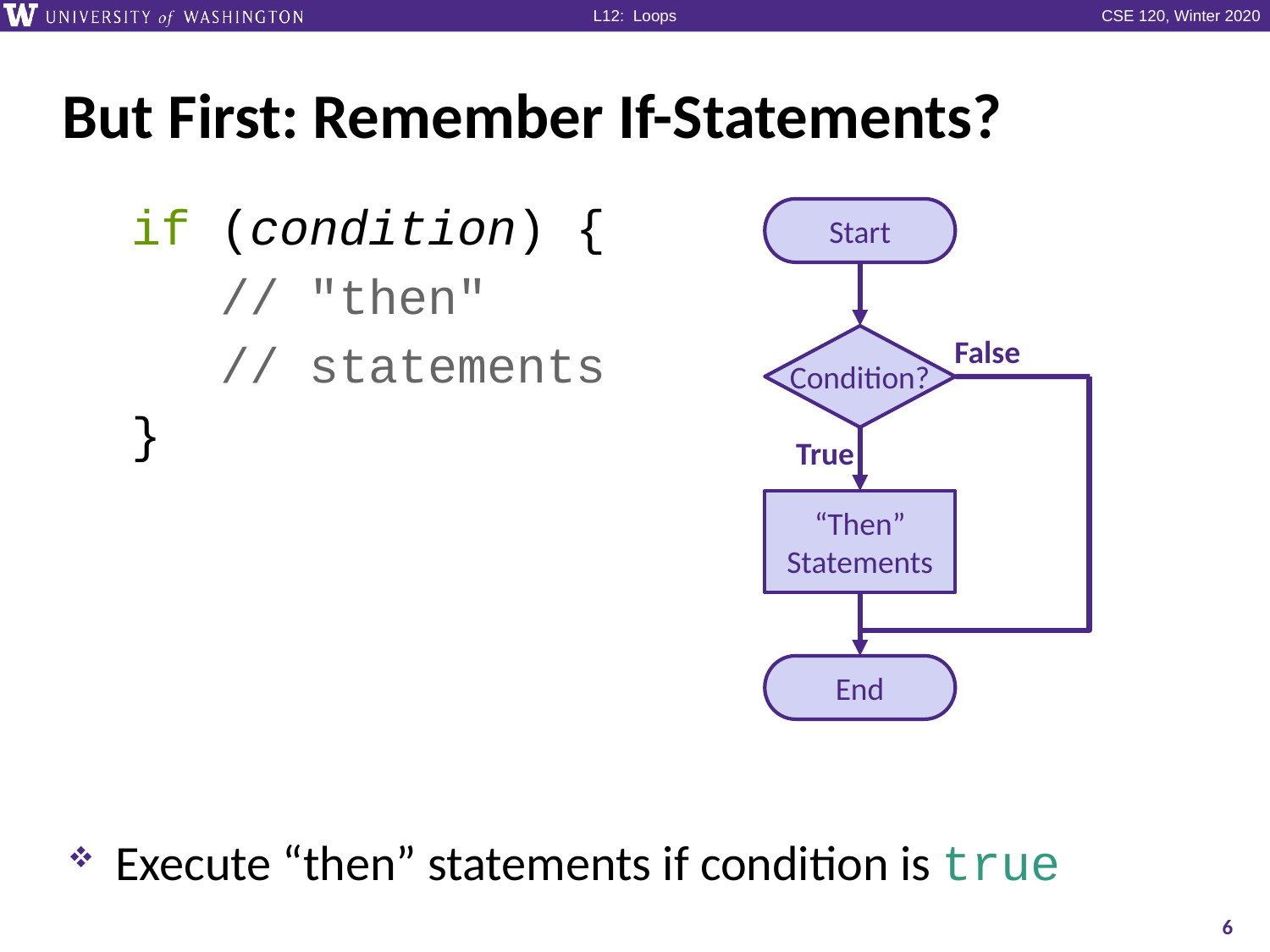

# But First: Remember If-Statements?
if (condition) {
   // "then"
   // statements
}

Execute “then” statements if condition is true
Start
Condition?
False
True
“Then”
Statements
End
6